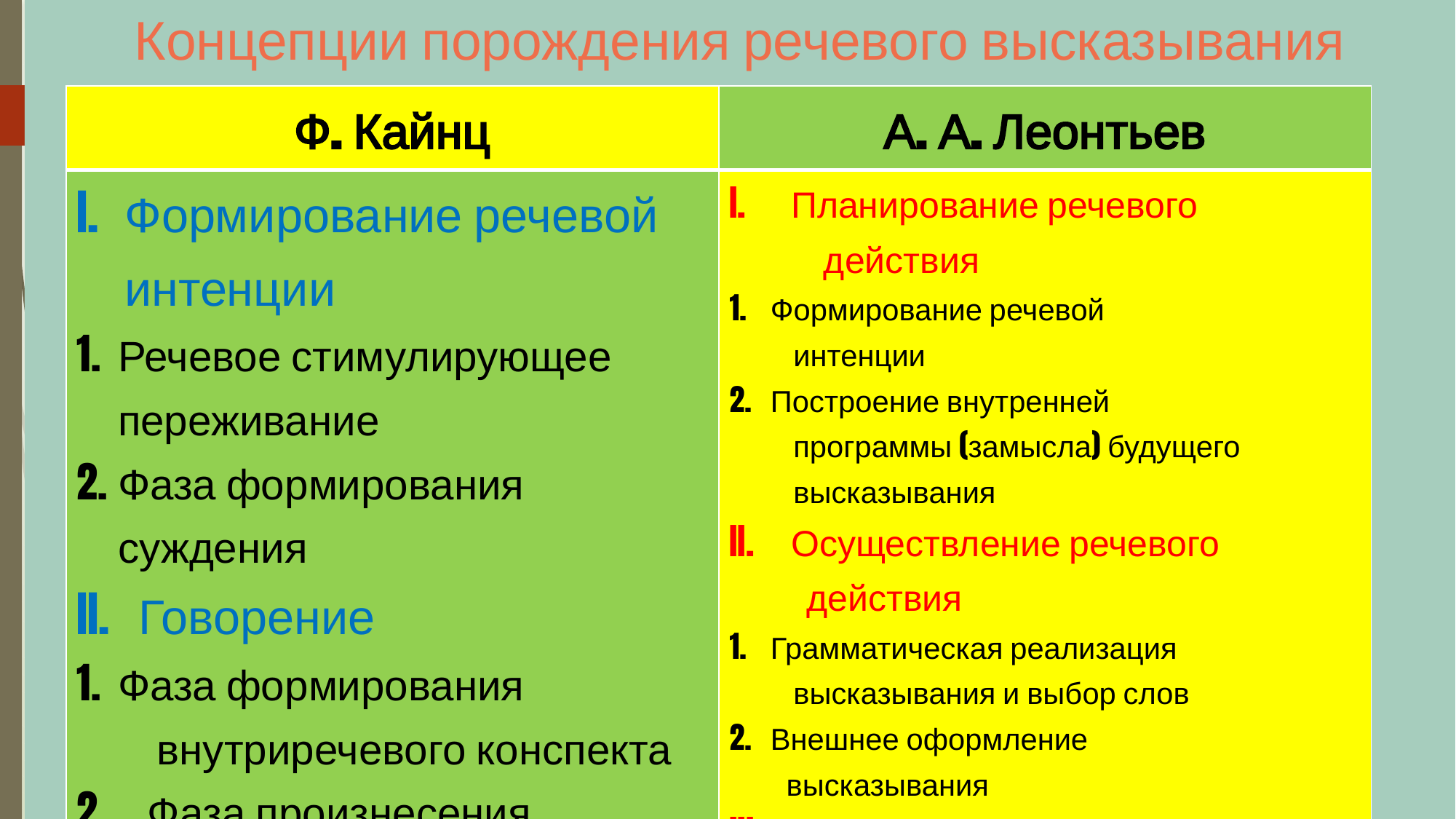

# Концепции порождения речевого высказывания
| Ф. Кайнц | А. А. Леонтьев |
| --- | --- |
| Формирование речевой интенции Речевое стимулирующее переживание Фаза формирования суждения Говорение Фаза формирования внутриречевого конспекта 2. Фаза произнесения | Планирование речевого действия Формирование речевой интенции Построение внутренней программы (замысла) будущего высказывания Осуществление речевого действия Грамматическая реализация высказывания и выбор слов Внешнее оформление высказывания III. Сопоставление и контроль , |